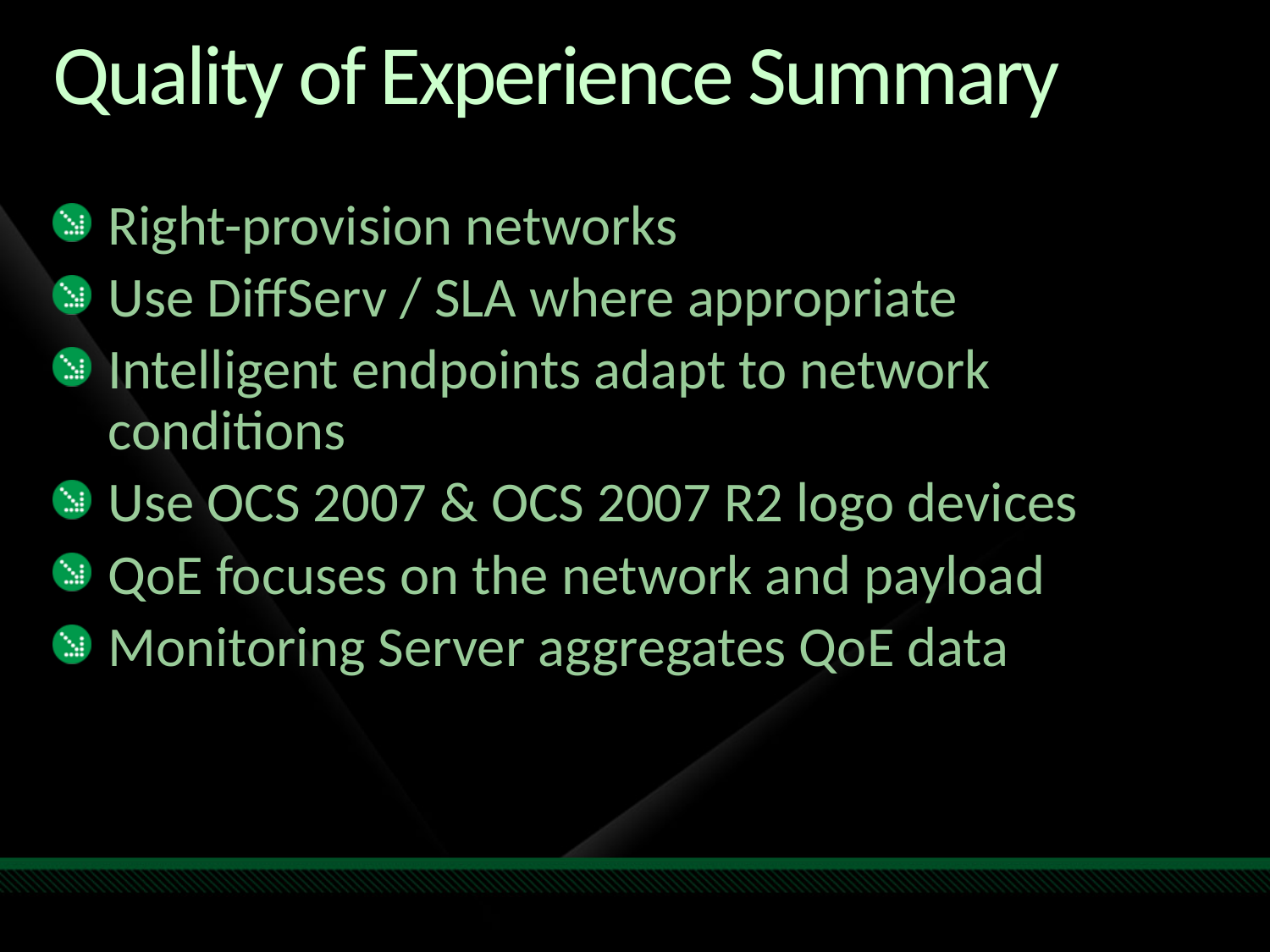

# Quality of Experience Summary
Right-provision networks
Use DiffServ / SLA where appropriate
Intelligent endpoints adapt to network conditions
Use OCS 2007 & OCS 2007 R2 logo devices
QoE focuses on the network and payload
Monitoring Server aggregates QoE data